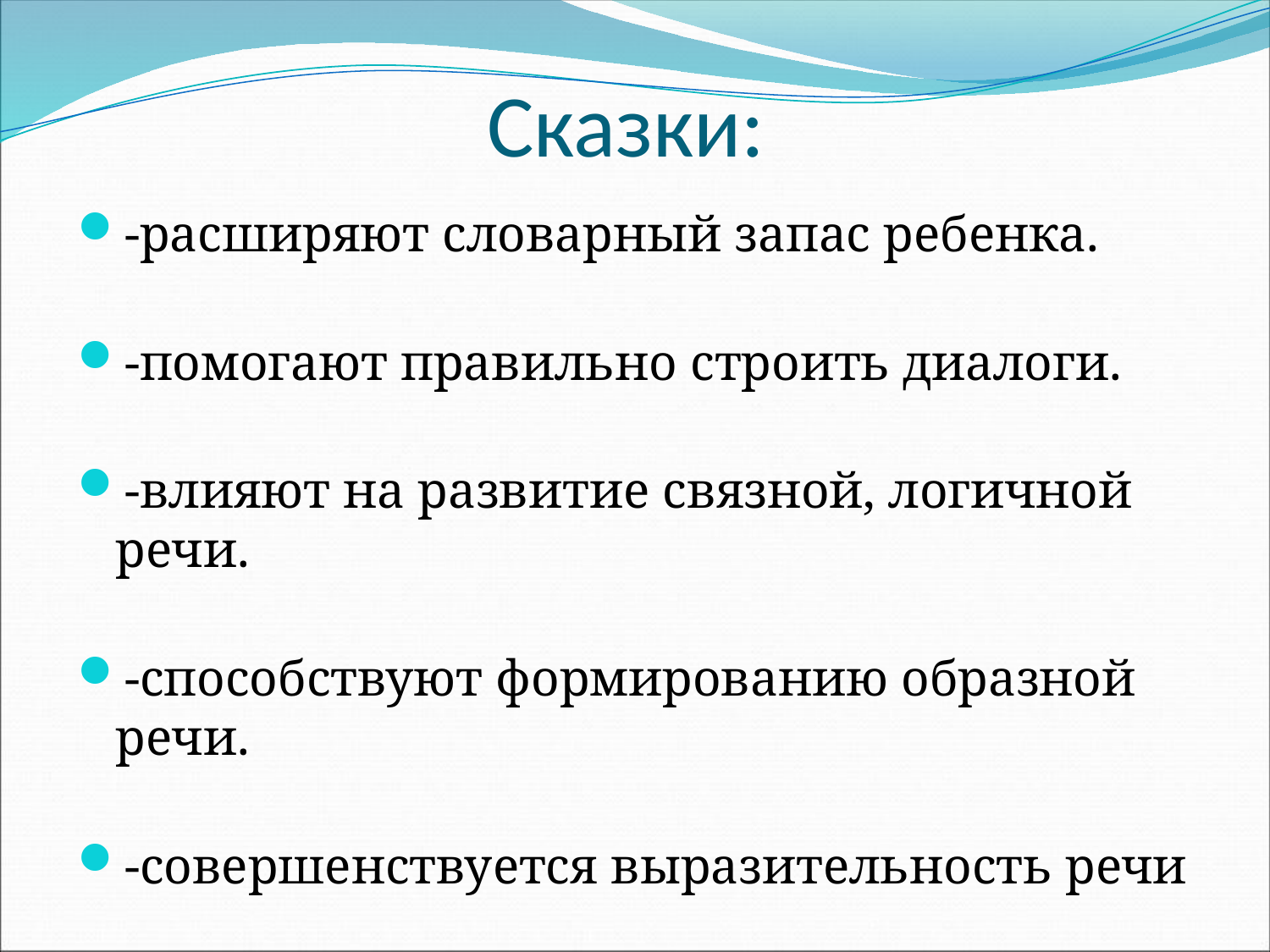

# Сказки:
-расширяют словарный запас ребенка.
-помогают правильно строить диалоги.
-влияют на развитие связной, логичной речи.
-способствуют формированию образной речи.
-совершенствуется выразительность речи